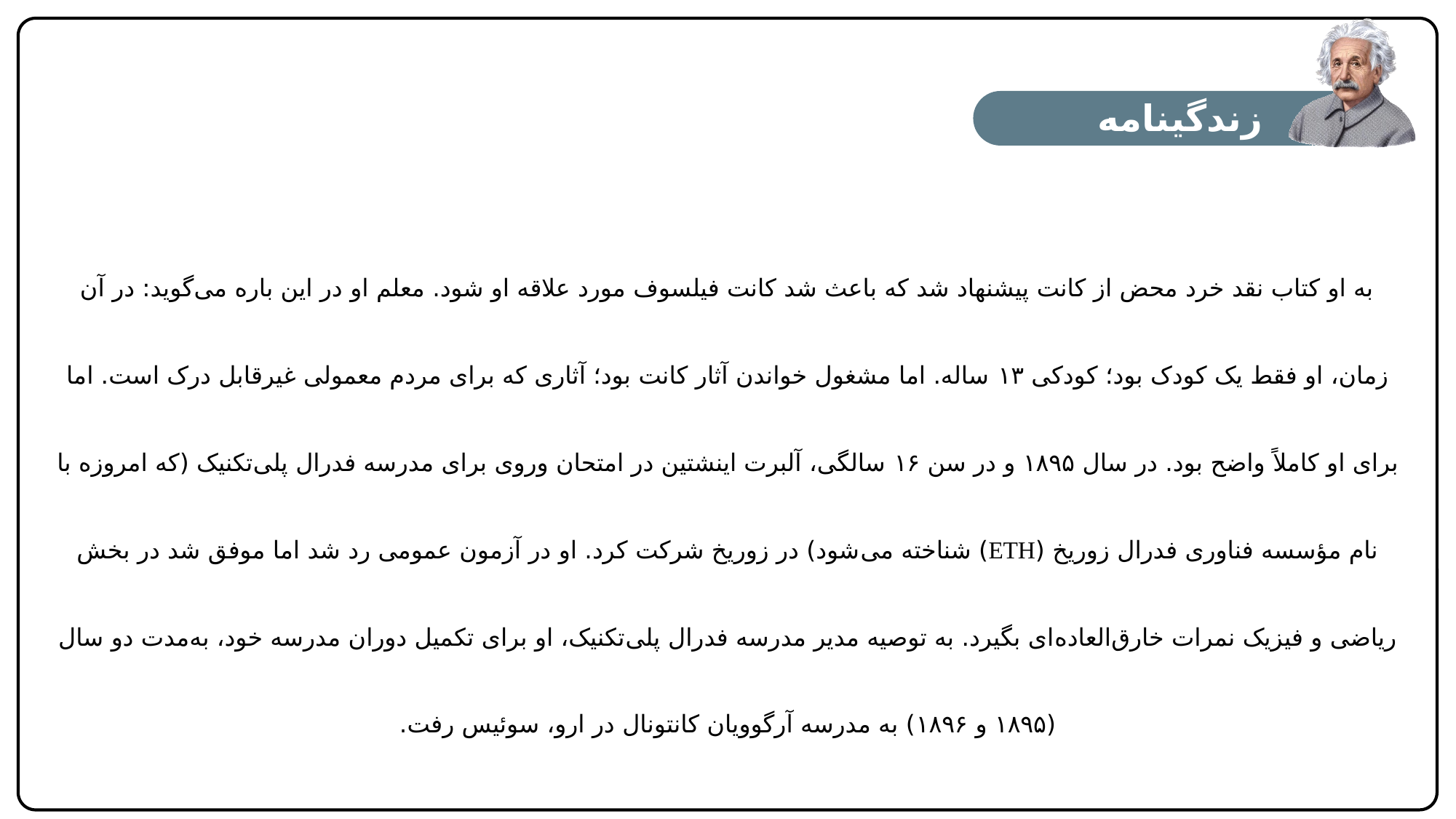

زندگینامه
به او کتاب نقد خرد محض از کانت پیشنهاد شد که باعث شد کانت فیلسوف مورد علاقه او شود. معلم او در این باره می‌گوید: در آن زمان، او فقط یک کودک بود؛ کودکی ۱۳ ساله. اما مشغول خواندن آثار کانت بود؛ آثاری که برای مردم معمولی غیرقابل درک است. اما برای او کاملاً واضح بود. در سال ۱۸۹۵ و در سن ۱۶ سالگی، آلبرت اینشتین در امتحان وروی برای مدرسه فدرال پلی‌تکنیک (که امروزه با نام مؤسسه فناوری فدرال زوریخ (ETH) شناخته می‌شود) در زوریخ شرکت کرد. او در آزمون عمومی رد شد اما موفق شد در بخش ریاضی و فیزیک نمرات خارق‌العاده‌ای بگیرد. به توصیه مدیر مدرسه فدرال پلی‌تکنیک، او برای تکمیل دوران مدرسه خود، به‌مدت دو سال (۱۸۹۵ و ۱۸۹۶) به مدرسه آرگوویان کانتونال در ارو، سوئیس رفت.